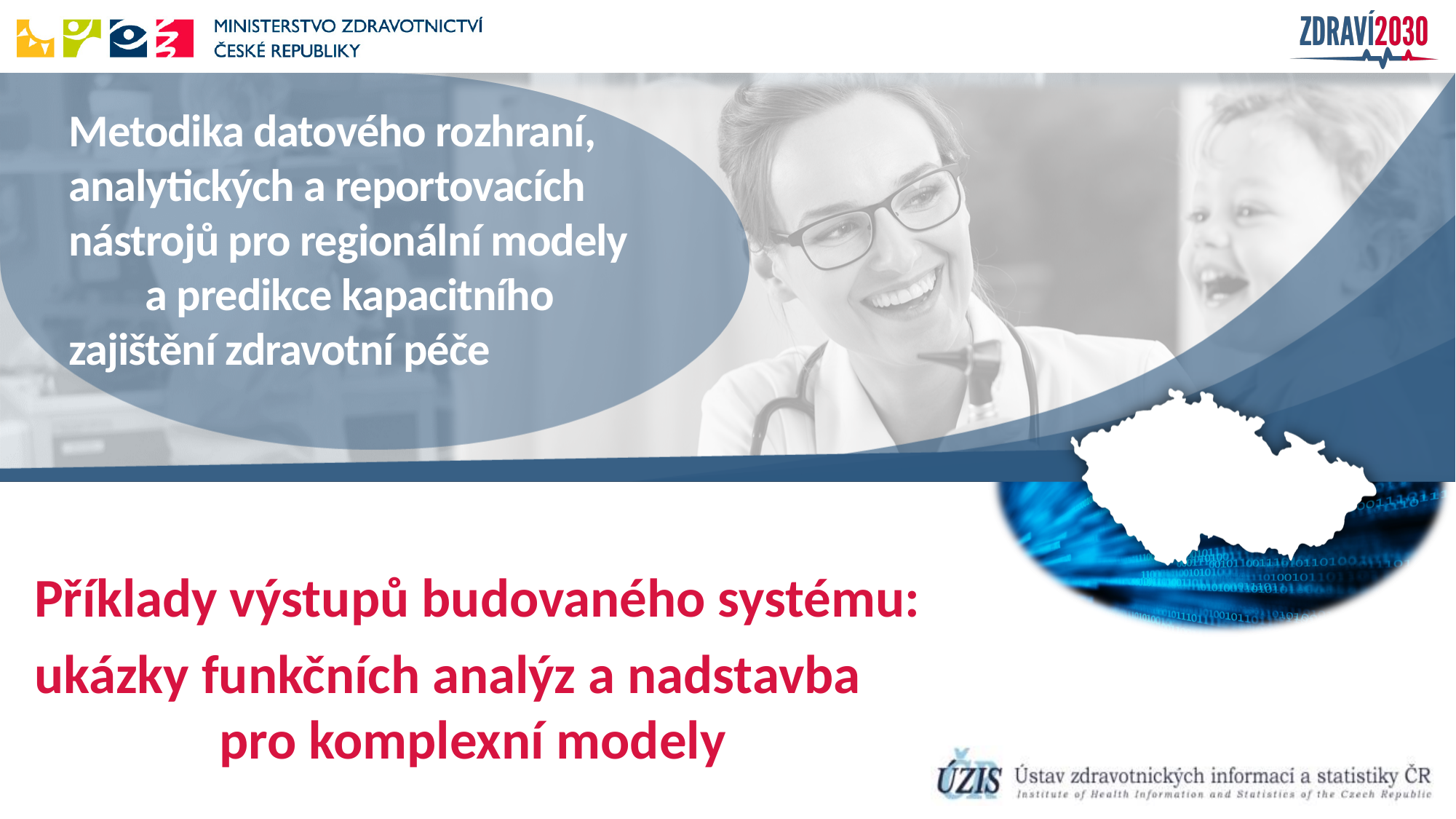

Příklady výstupů budovaného systému:
ukázky funkčních analýz a nadstavba                          pro komplexní modely